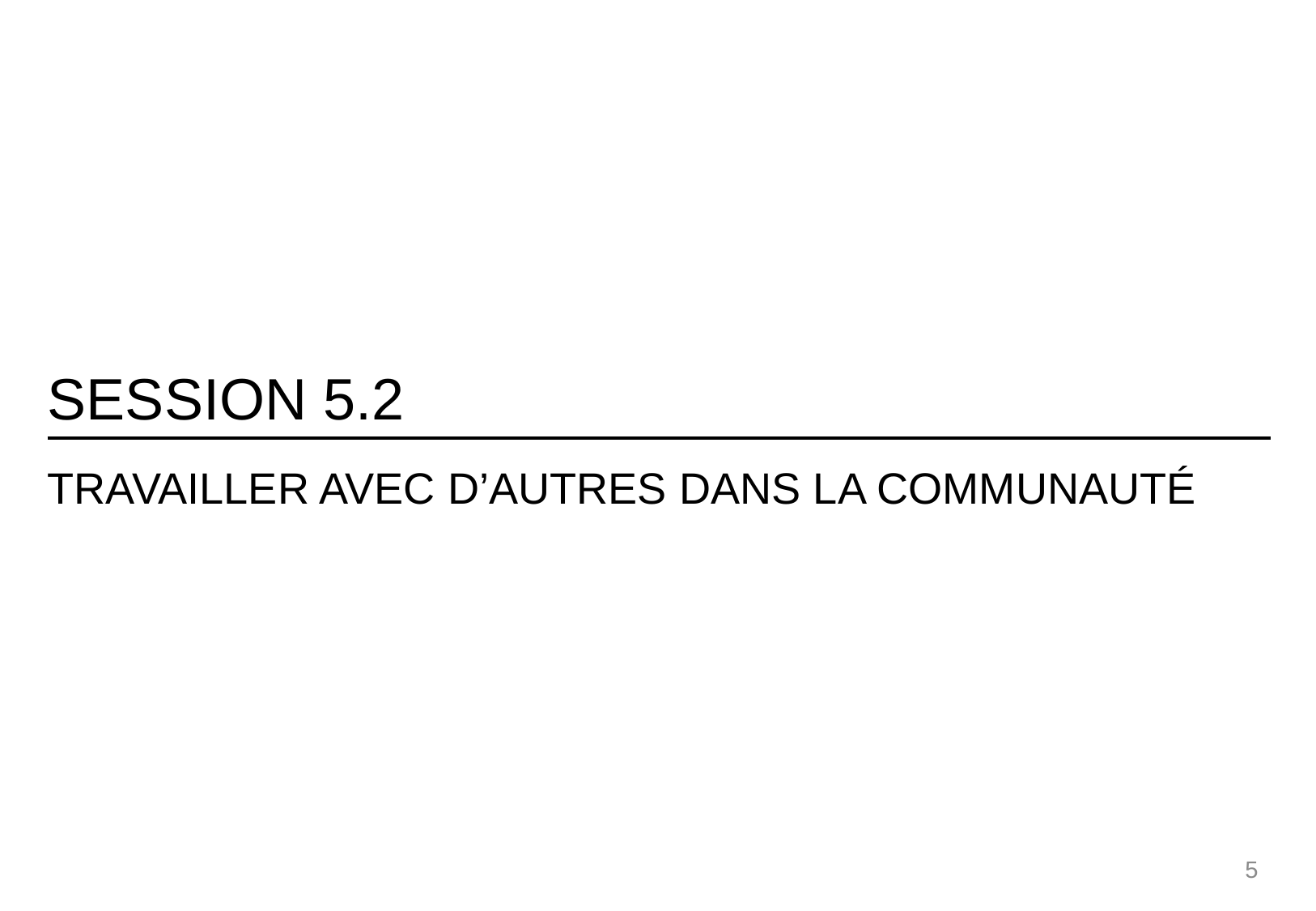

# Session 5.2
Travailler avec d’autres dans la communauté
5